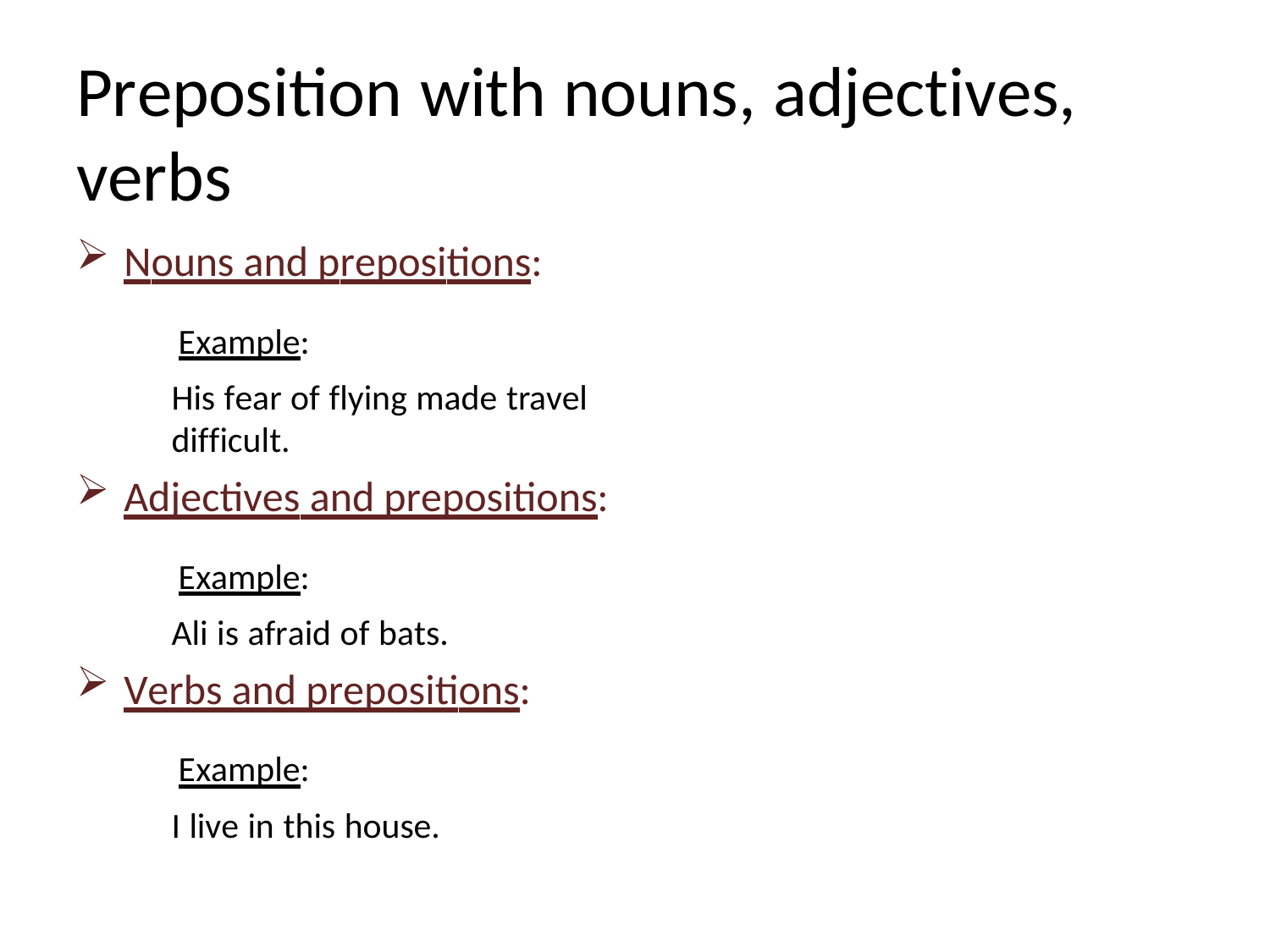

# Preposition with nouns, adjectives, verbs
Nouns and prepositions:
Example:
His fear of flying made travel difficult.
Adjectives and prepositions:
Example:
Ali is afraid of bats.
Verbs and prepositions:
Example:
I live in this house.